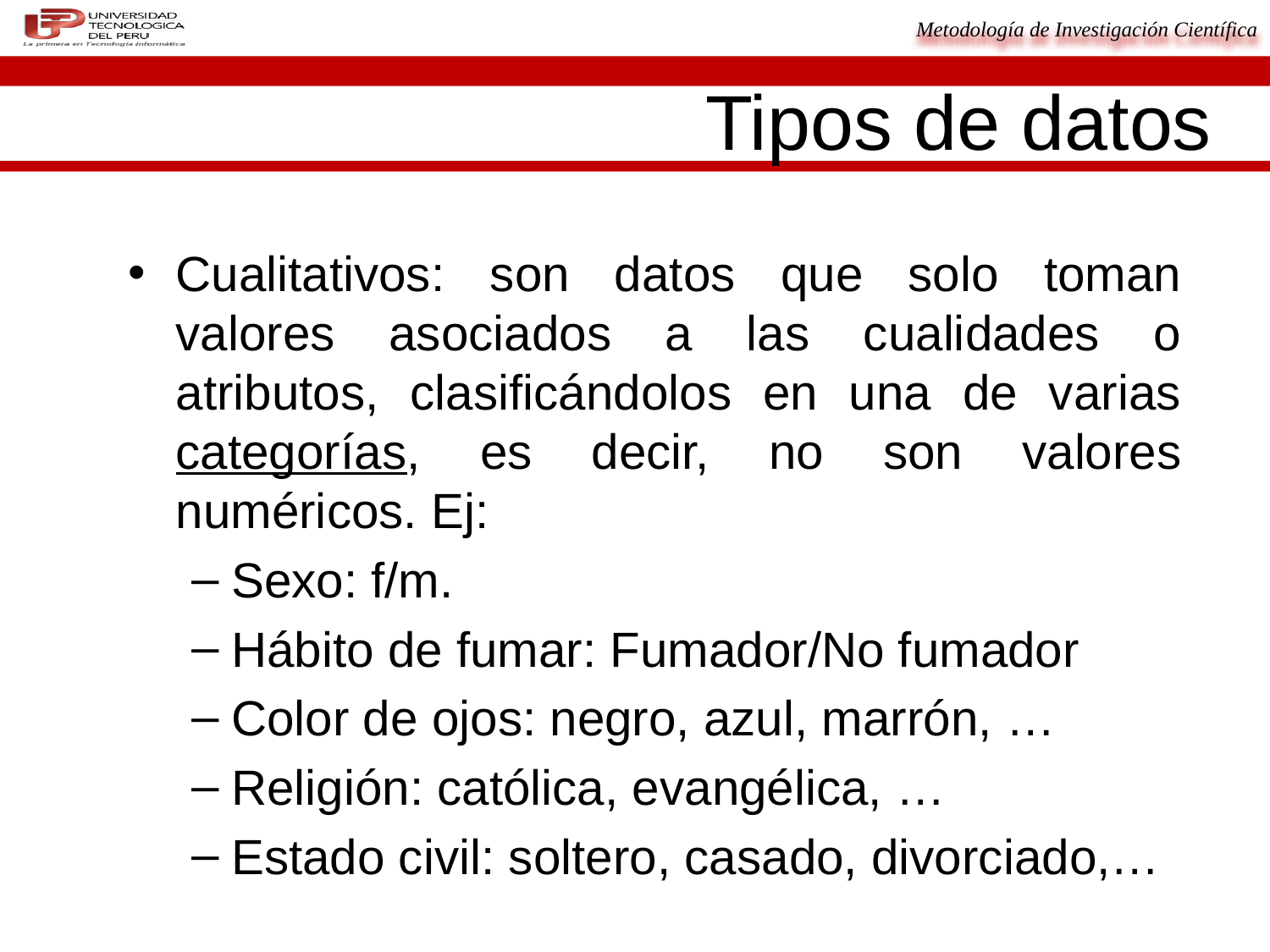

# Tipos de datos
Cualitativos: son datos que solo toman valores asociados a las cualidades o atributos, clasificándolos en una de varias categorías, es decir, no son valores numéricos. Ej:
Sexo: f/m.
Hábito de fumar: Fumador/No fumador
Color de ojos: negro, azul, marrón, …
Religión: católica, evangélica, …
Estado civil: soltero, casado, divorciado,…